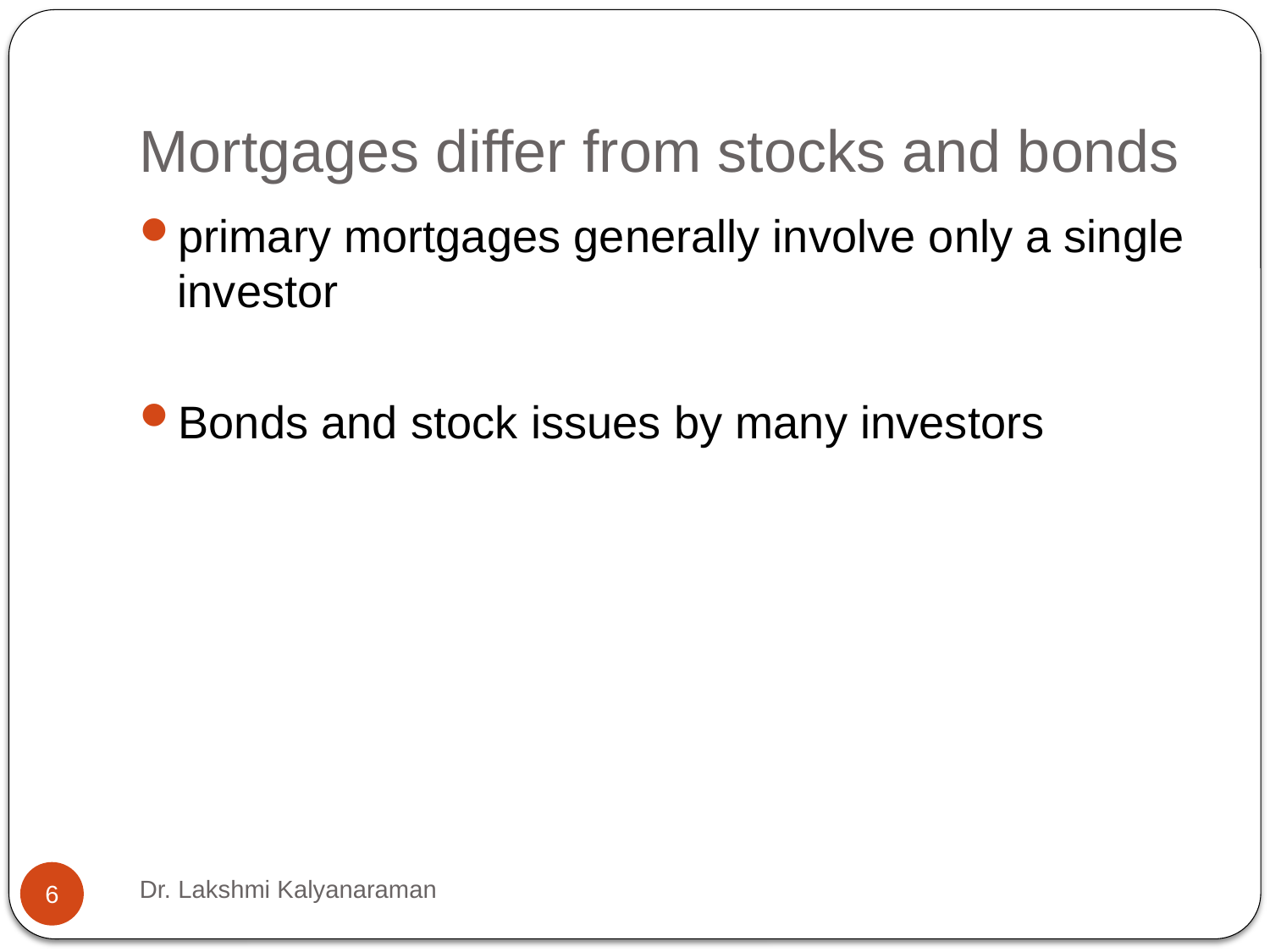

# Mortgages differ from stocks and bonds
primary mortgages generally involve only a single investor

Bonds and stock issues by many investors

Dr. Lakshmi Kalyanaraman
6